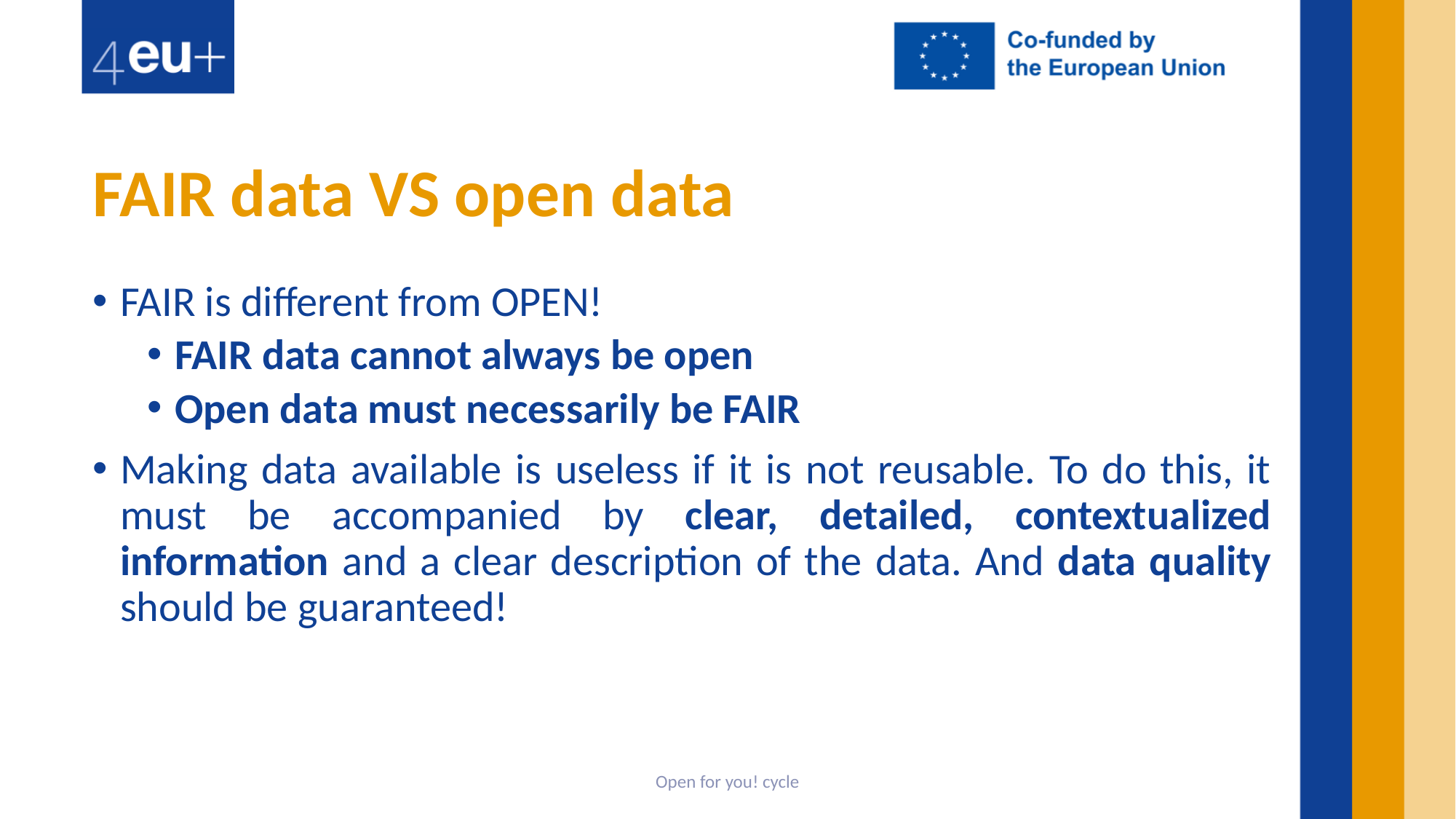

# FAIR data VS open data
FAIR is different from OPEN!
FAIR data cannot always be open
Open data must necessarily be FAIR
Making data available is useless if it is not reusable. To do this, it must be accompanied by clear, detailed, contextualized information and a clear description of the data. And data quality should be guaranteed!
Open for you! cycle